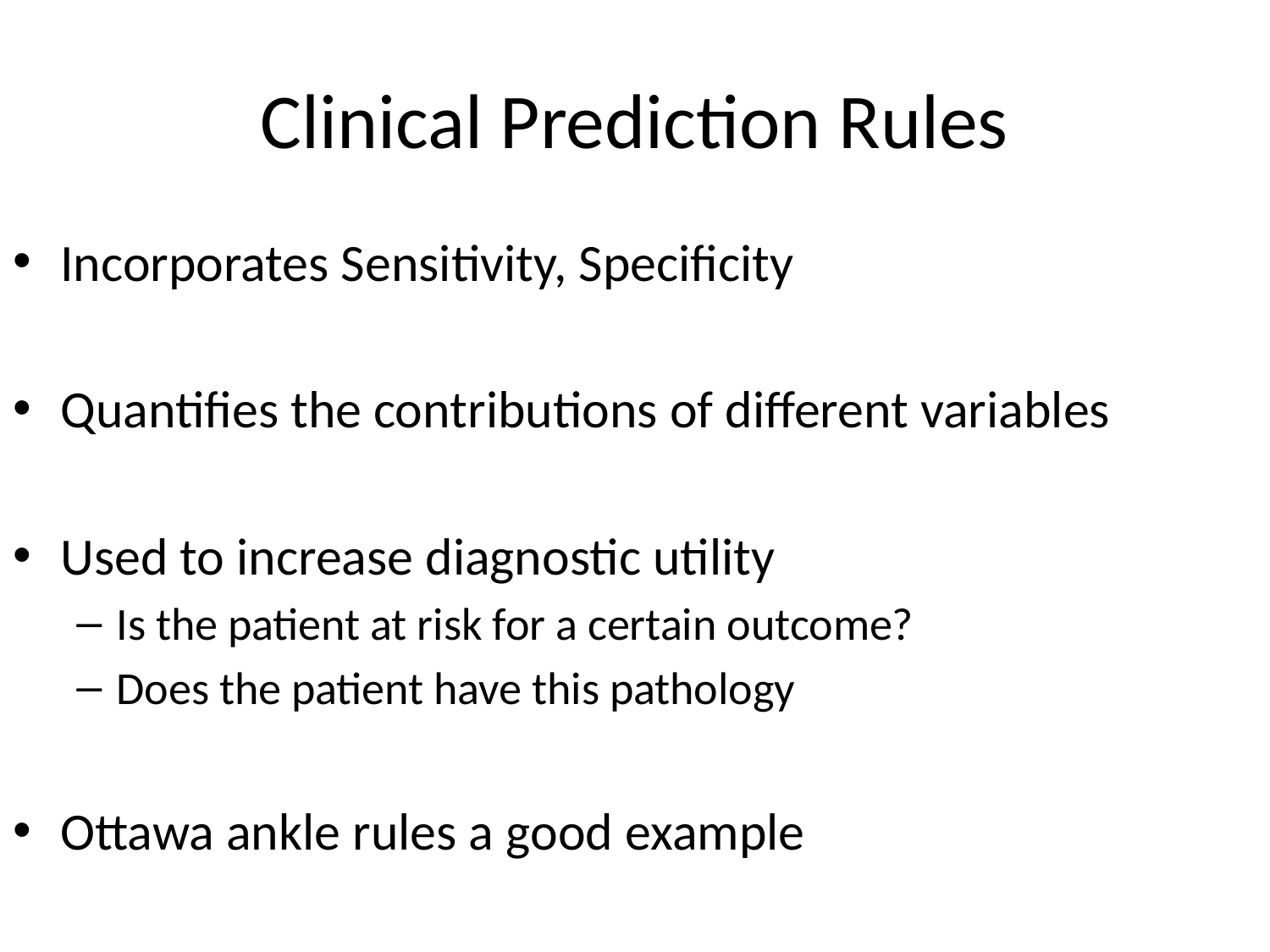

# Clinical Prediction Rules
Incorporates Sensitivity, Specificity

Quantifies the contributions of different variables

Used to increase diagnostic utility
Is the patient at risk for a certain outcome?
Does the patient have this pathology

Ottawa ankle rules a good example